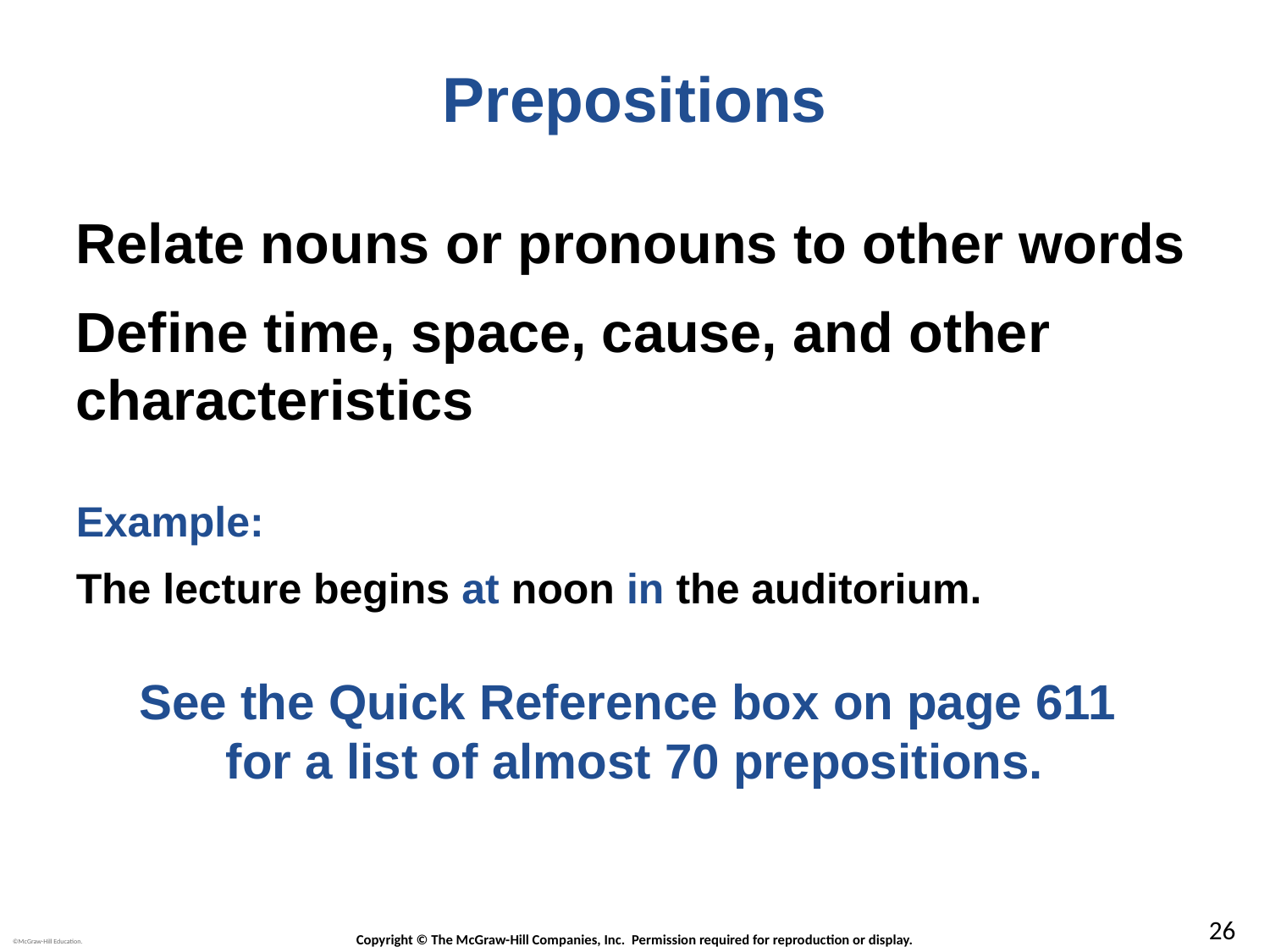

# Prepositions
Relate nouns or pronouns to other words
Define time, space, cause, and other characteristics
Example:
The lecture begins at noon in the auditorium.
See the Quick Reference box on page 611
for a list of almost 70 prepositions.